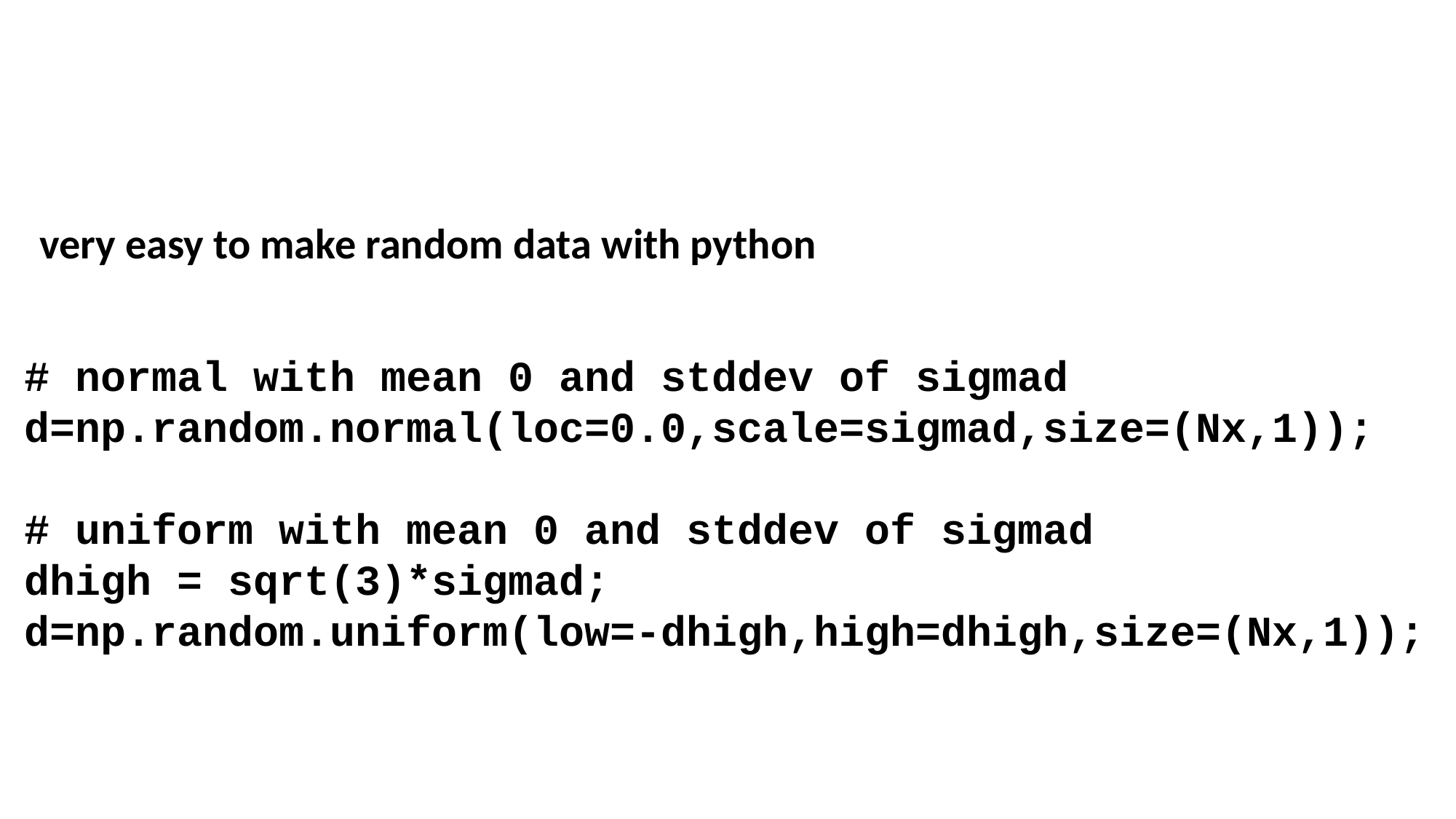

very easy to make random data with python
# normal with mean 0 and stddev of sigmad
d=np.random.normal(loc=0.0,scale=sigmad,size=(Nx,1));

# uniform with mean 0 and stddev of sigmad
dhigh = sqrt(3)*sigmad;
d=np.random.uniform(low=-dhigh,high=dhigh,size=(Nx,1));